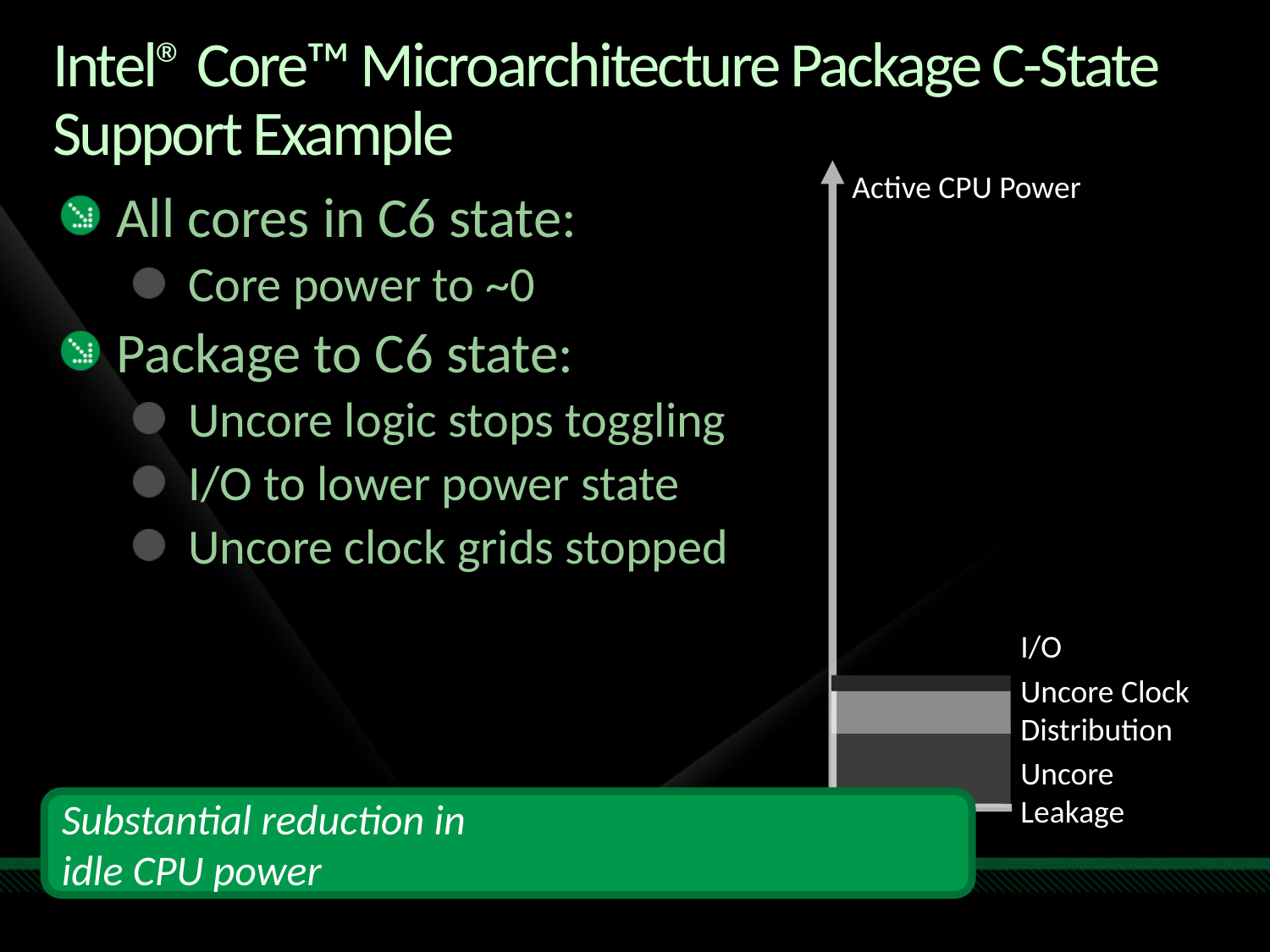

# Intel® Core™ Microarchitecture Package C-State Support Example

Active CPU Power
All cores in C6 state:
Core power to ~0
Package to C6 state:
Uncore logic stops toggling
I/O to lower power state
Uncore clock grids stopped
I/O
Uncore Clock Distribution

Uncore Leakage
Substantial reduction in
idle CPU power